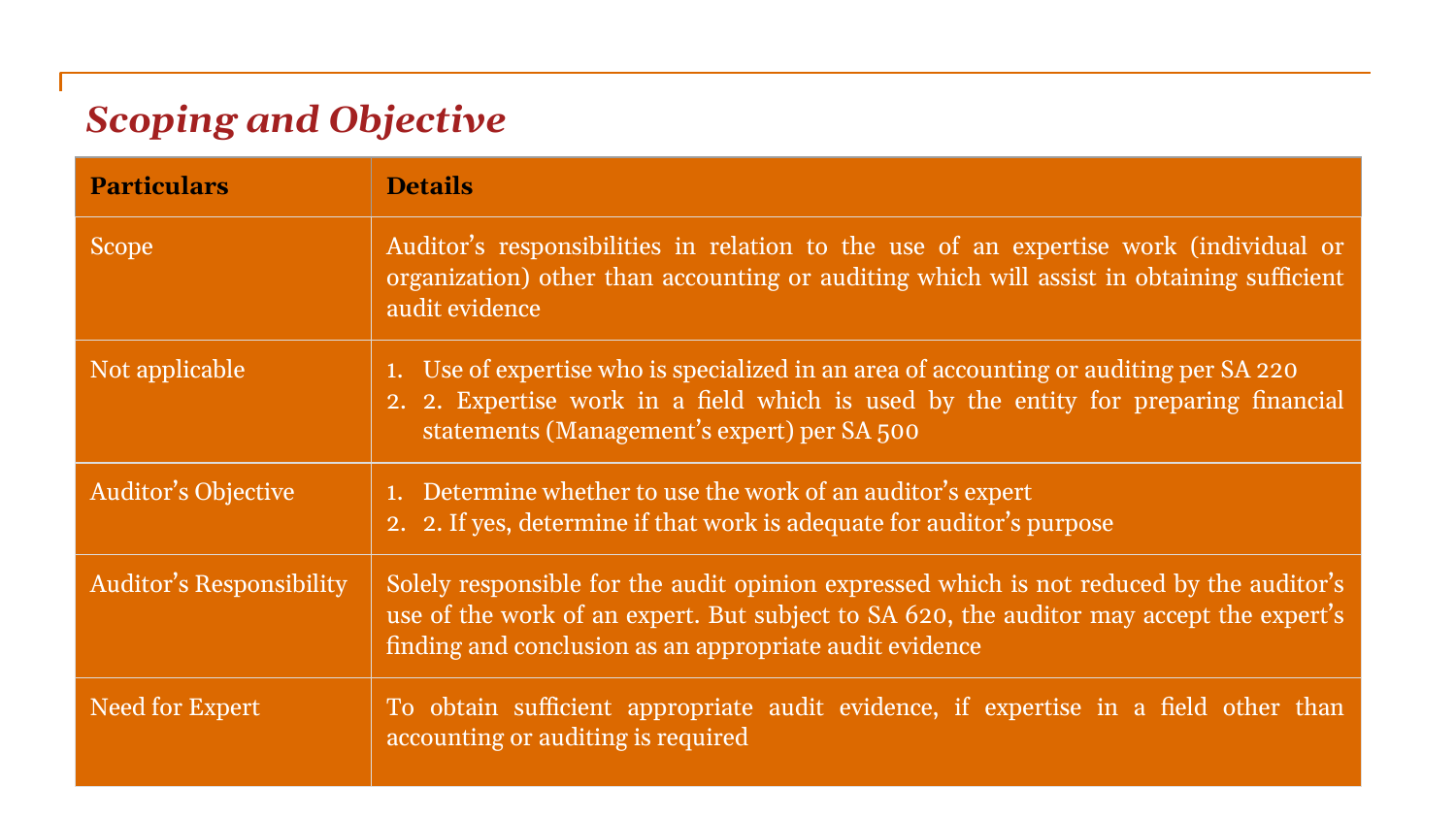

Scoping and Objective
| Particulars | Details |
| --- | --- |
| Scope | Auditor’s responsibilities in relation to the use of an expertise work (individual or organization) other than accounting or auditing which will assist in obtaining sufficient audit evidence |
| Not applicable | Use of expertise who is specialized in an area of accounting or auditing per SA 220 2. Expertise work in a field which is used by the entity for preparing financial statements (Management’s expert) per SA 500 |
| Auditor’s Objective | Determine whether to use the work of an auditor’s expert 2. If yes, determine if that work is adequate for auditor’s purpose |
| Auditor’s Responsibility | Solely responsible for the audit opinion expressed which is not reduced by the auditor’s use of the work of an expert. But subject to SA 620, the auditor may accept the expert’s finding and conclusion as an appropriate audit evidence |
| Need for Expert | To obtain sufficient appropriate audit evidence, if expertise in a field other than accounting or auditing is required |